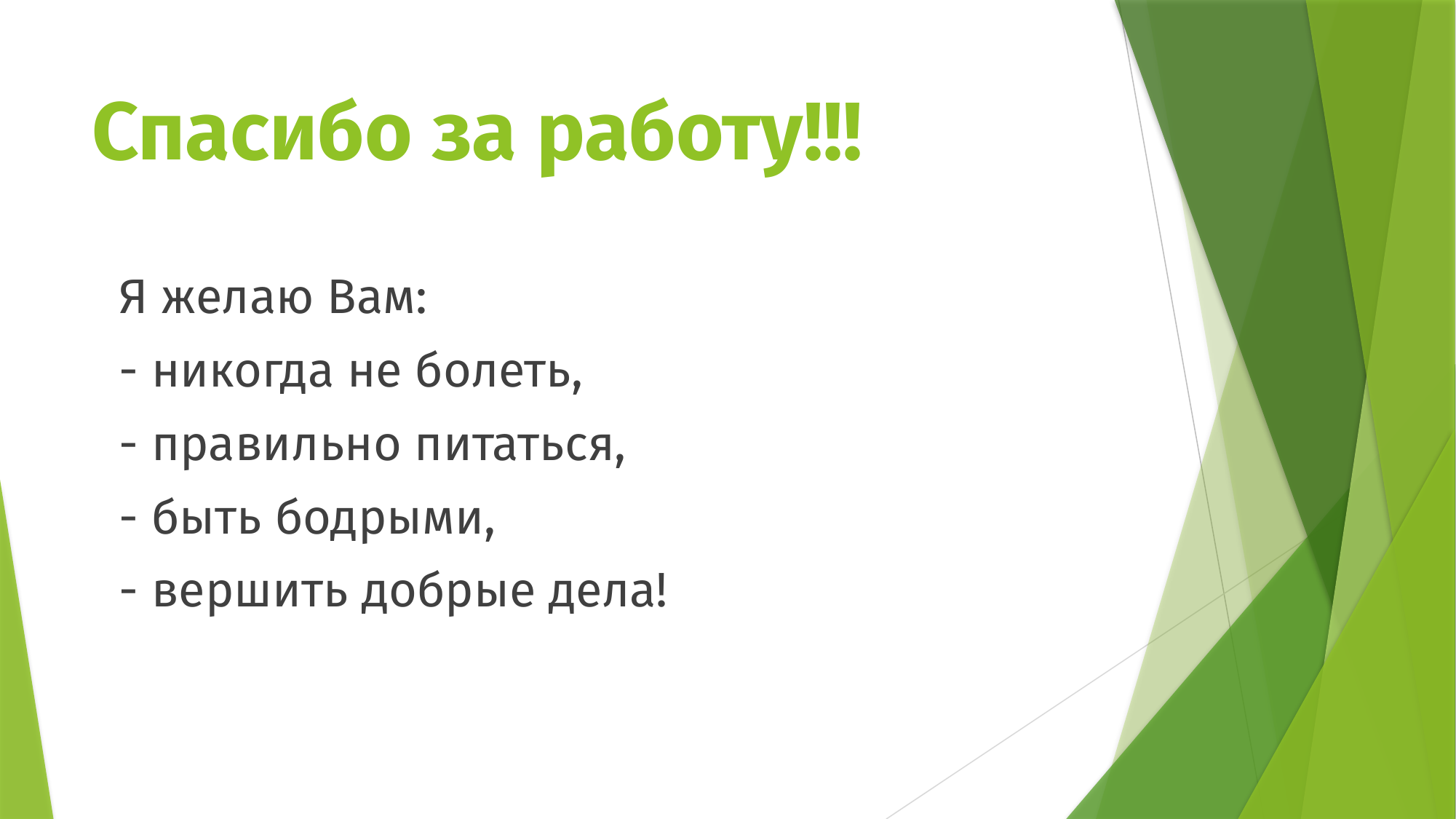

# Спасибо за работу!!!
Я желаю Вам:
- никогда не болеть,
- правильно питаться,
- быть бодрыми,
- вершить добрые дела!